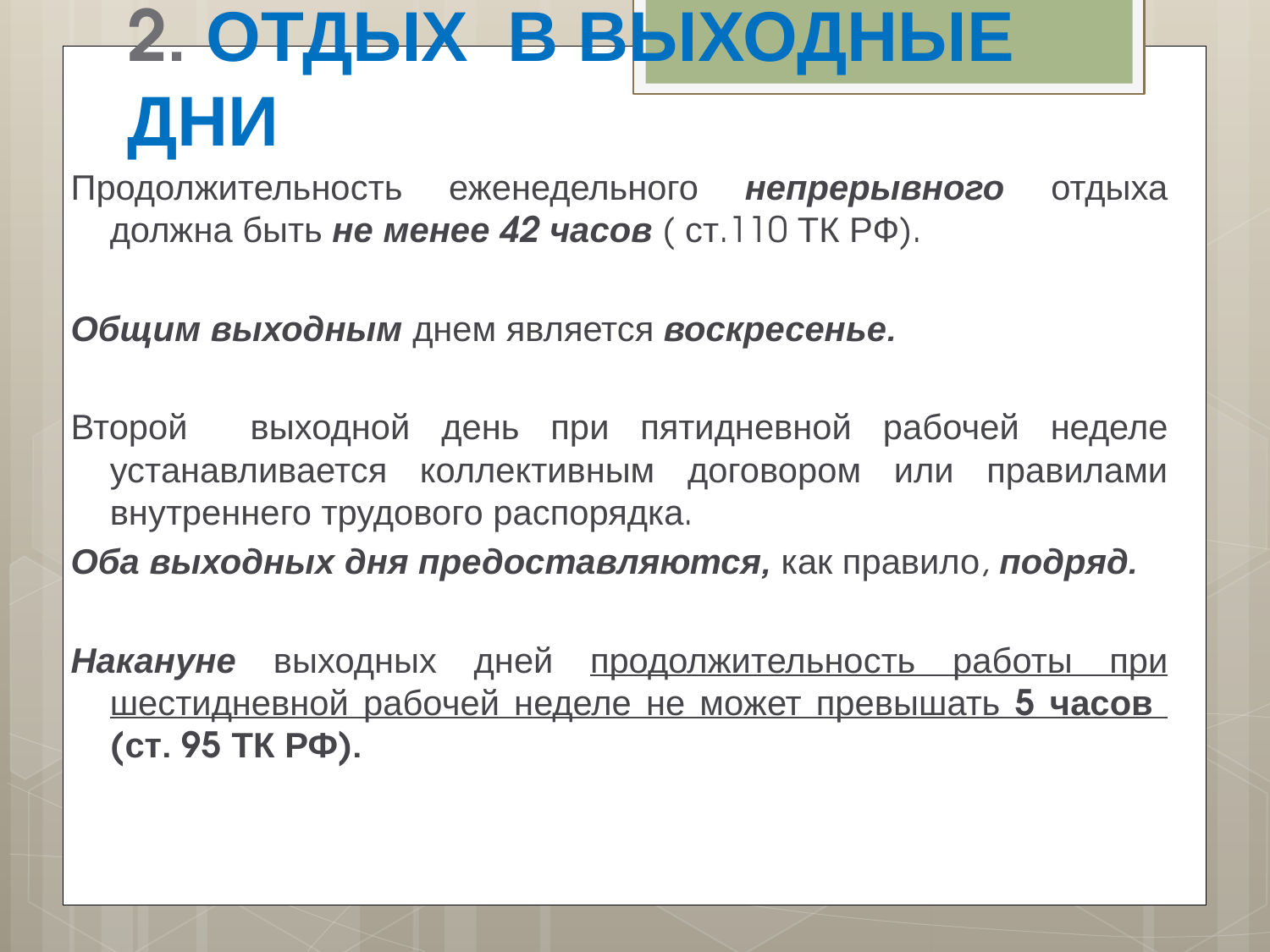

# 2. ОТДЫХ  В ВЫХОДНЫЕ ДНИ
Продолжительность еженедельного непрерывного отдыха должна быть не менее 42 часов ( ст.110 ТК РФ).

Общим выходным днем является воскресенье.

Второй  выходной день при пятидневной рабочей неделе устанавливается коллективным договором или правилами внутреннего трудового распорядка.
Оба выходных дня предоставляются, как правило, подряд.

Накануне выходных дней продолжительность работы при шестидневной рабочей неделе не может превышать 5 часов  (ст. 95 ТК РФ).